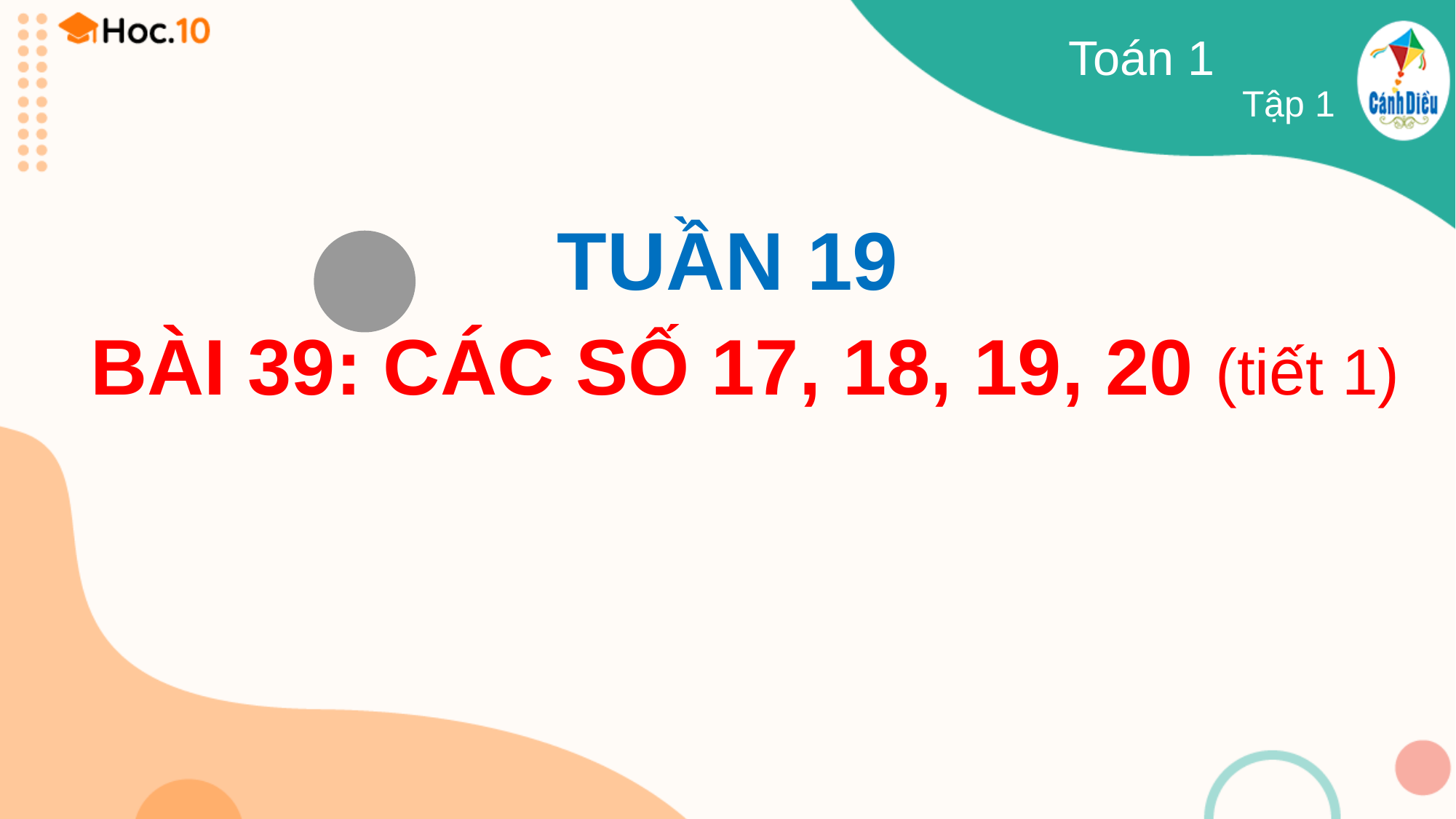

Toán 1
Tập 1
# TUẦN 19
BÀI 39: CÁC SỐ 17, 18, 19, 20 (tiết 1)